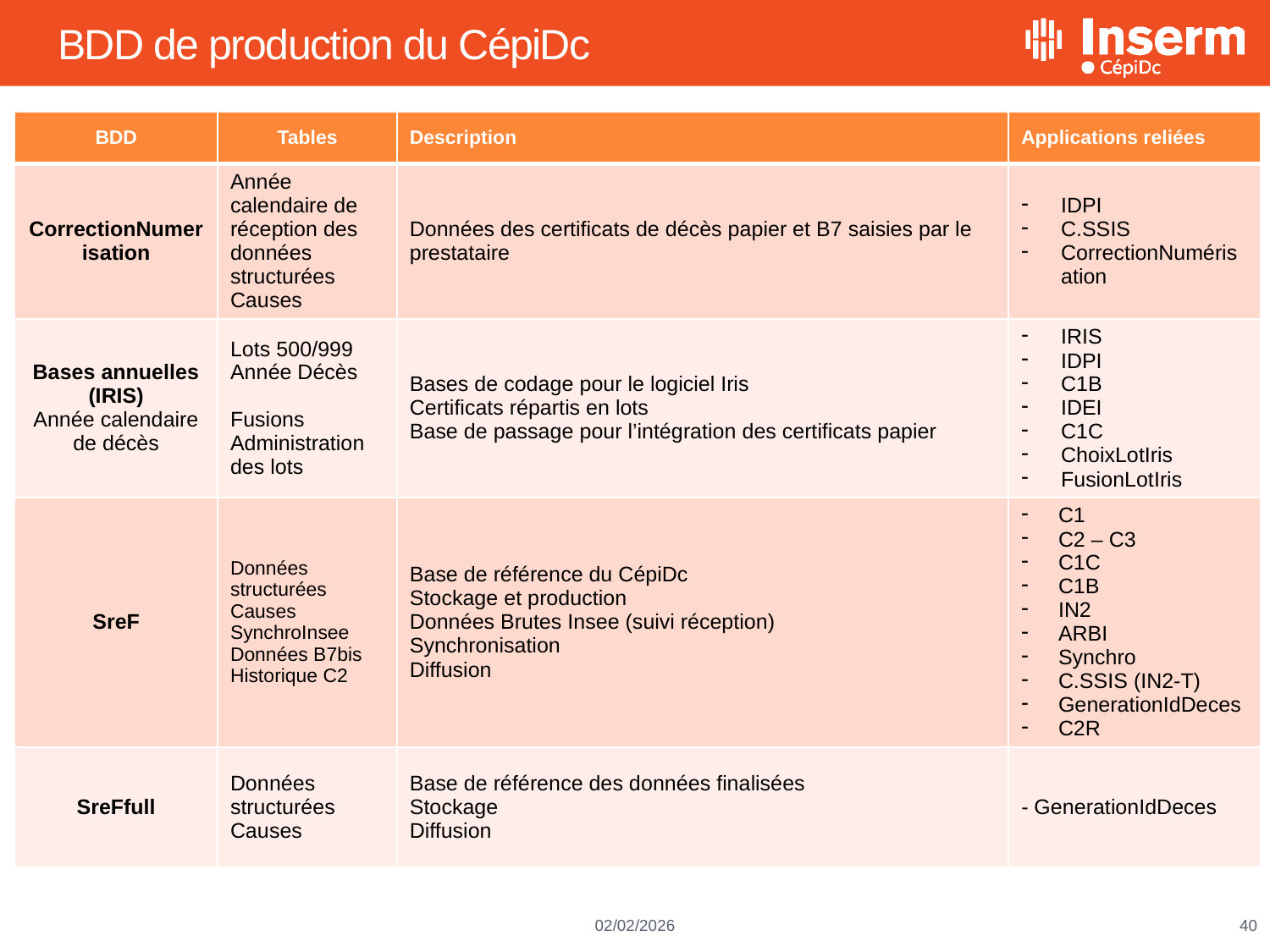

# BDD de production du CépiDc
| BDD | Tables | Description | Applications reliées |
| --- | --- | --- | --- |
| CorrectionNumerisation | Année calendaire de réception des données structurées Causes | Données des certificats de décès papier et B7 saisies par le prestataire | IDPI C.SSIS CorrectionNumérisation |
| Bases annuelles (IRIS) Année calendaire de décès | Lots 500/999 Année Décès Fusions Administration des lots | Bases de codage pour le logiciel Iris Certificats répartis en lots Base de passage pour l’intégration des certificats papier | IRIS IDPI C1B IDEI C1C ChoixLotIris FusionLotIris |
| SreF | Données structurées Causes SynchroInsee Données B7bis Historique C2 | Base de référence du CépiDc Stockage et production Données Brutes Insee (suivi réception) Synchronisation Diffusion | C1 C2 – C3 C1C C1B IN2 ARBI Synchro C.SSIS (IN2-T) GenerationIdDeces C2R |
| SreFfull | Données structurées Causes | Base de référence des données finalisées Stockage Diffusion | - GenerationIdDeces |